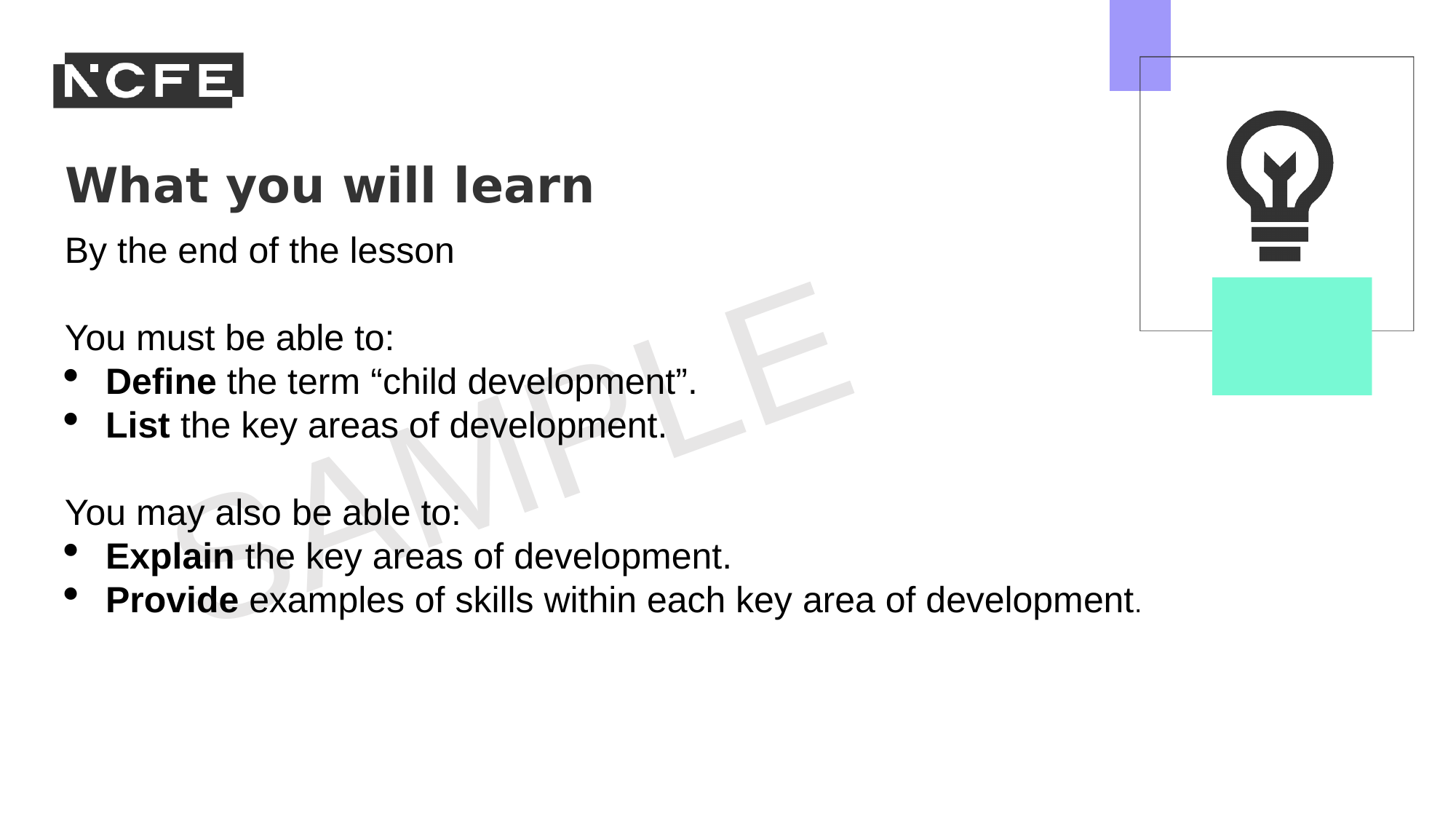

By the end of the lesson

You must be able to:
Define the term “child development”.
List the key areas of development.

You may also be able to:
Explain the key areas of development.
Provide examples of skills within each key area of development.